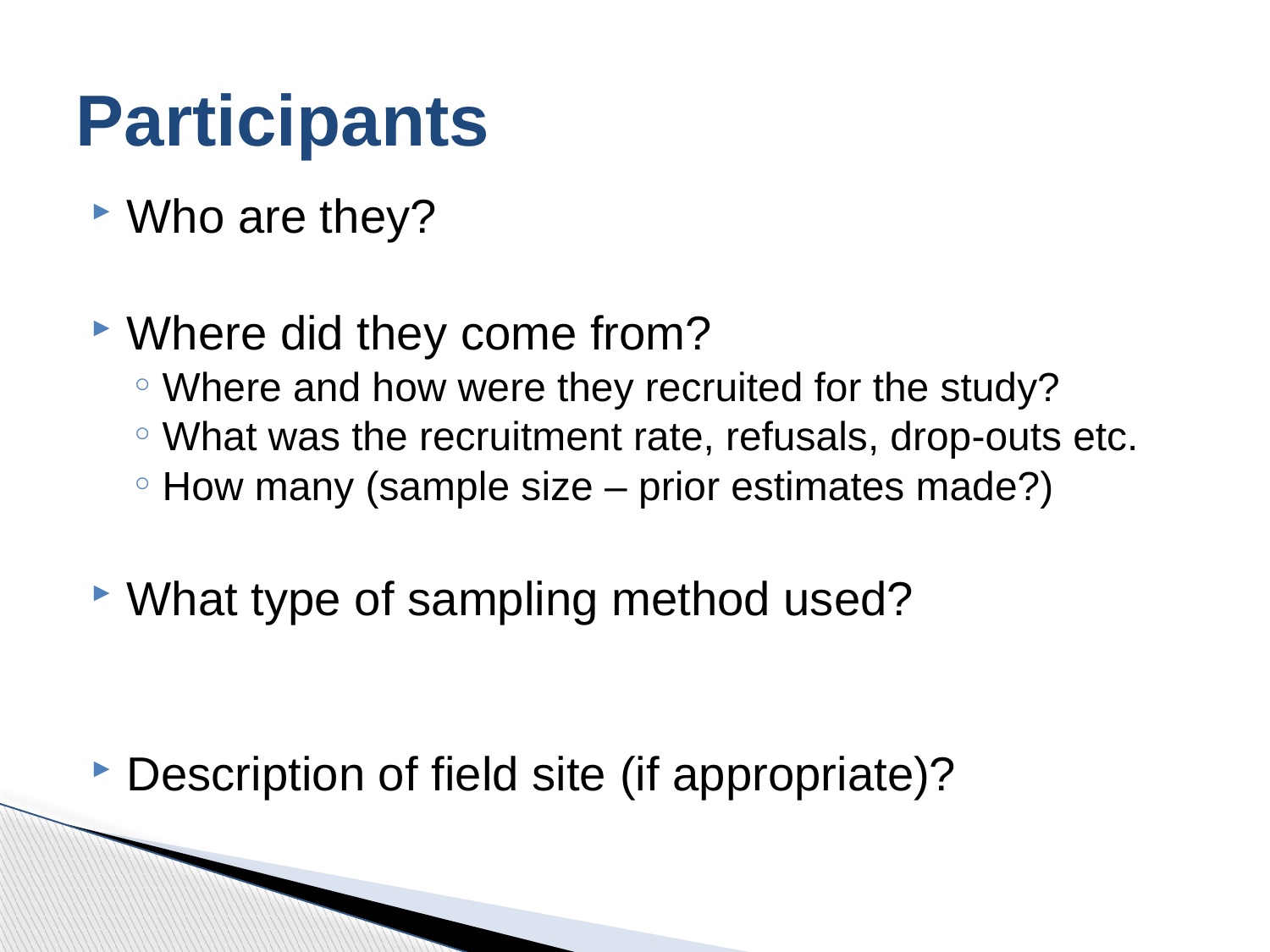

# Participants
Who are they?

Where did they come from?
Where and how were they recruited for the study?
What was the recruitment rate, refusals, drop-outs etc.
How many (sample size – prior estimates made?)

What type of sampling method used?

Description of field site (if appropriate)?